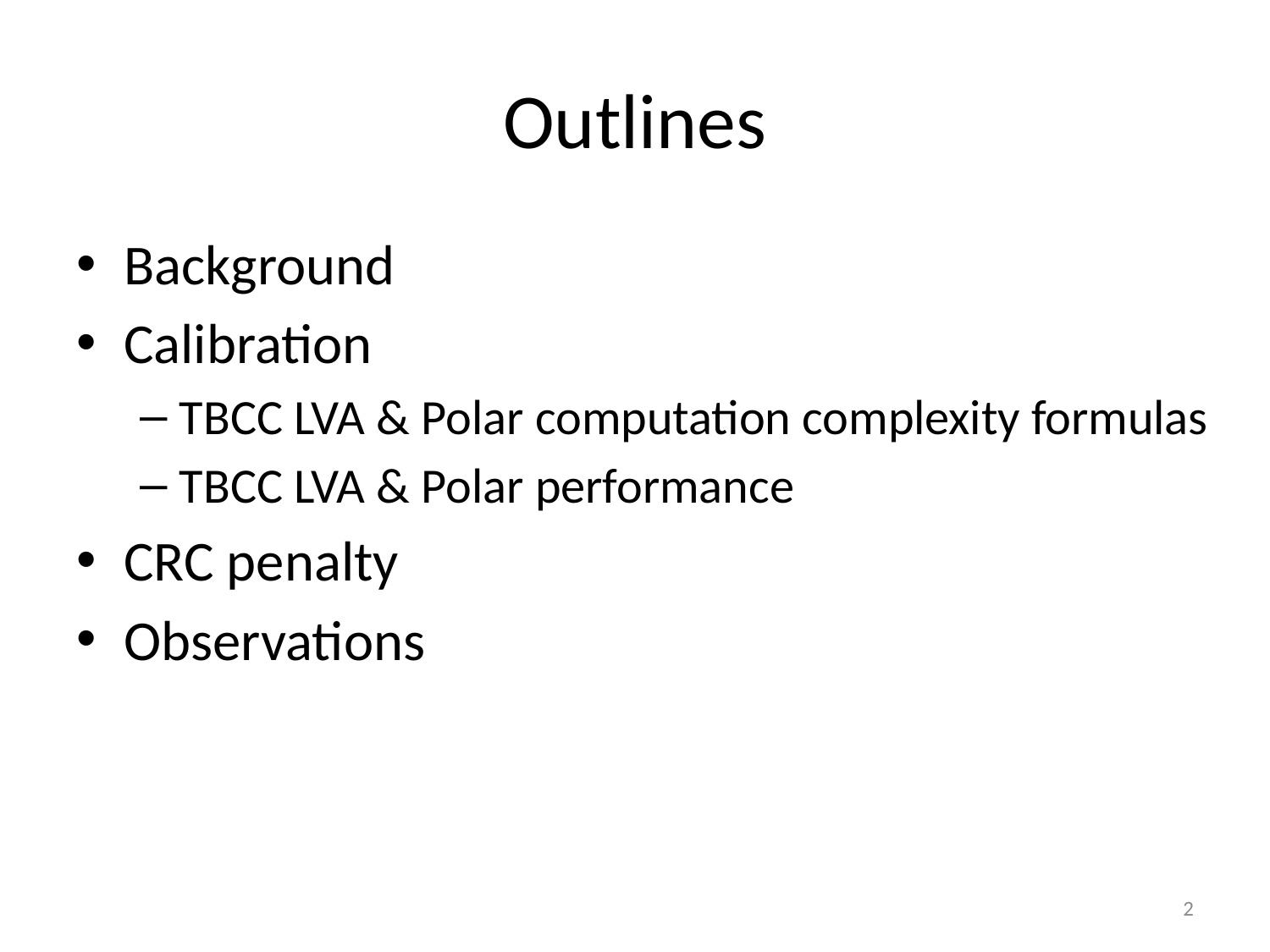

# Outlines
Background
Calibration
TBCC LVA & Polar computation complexity formulas
TBCC LVA & Polar performance
CRC penalty
Observations
2